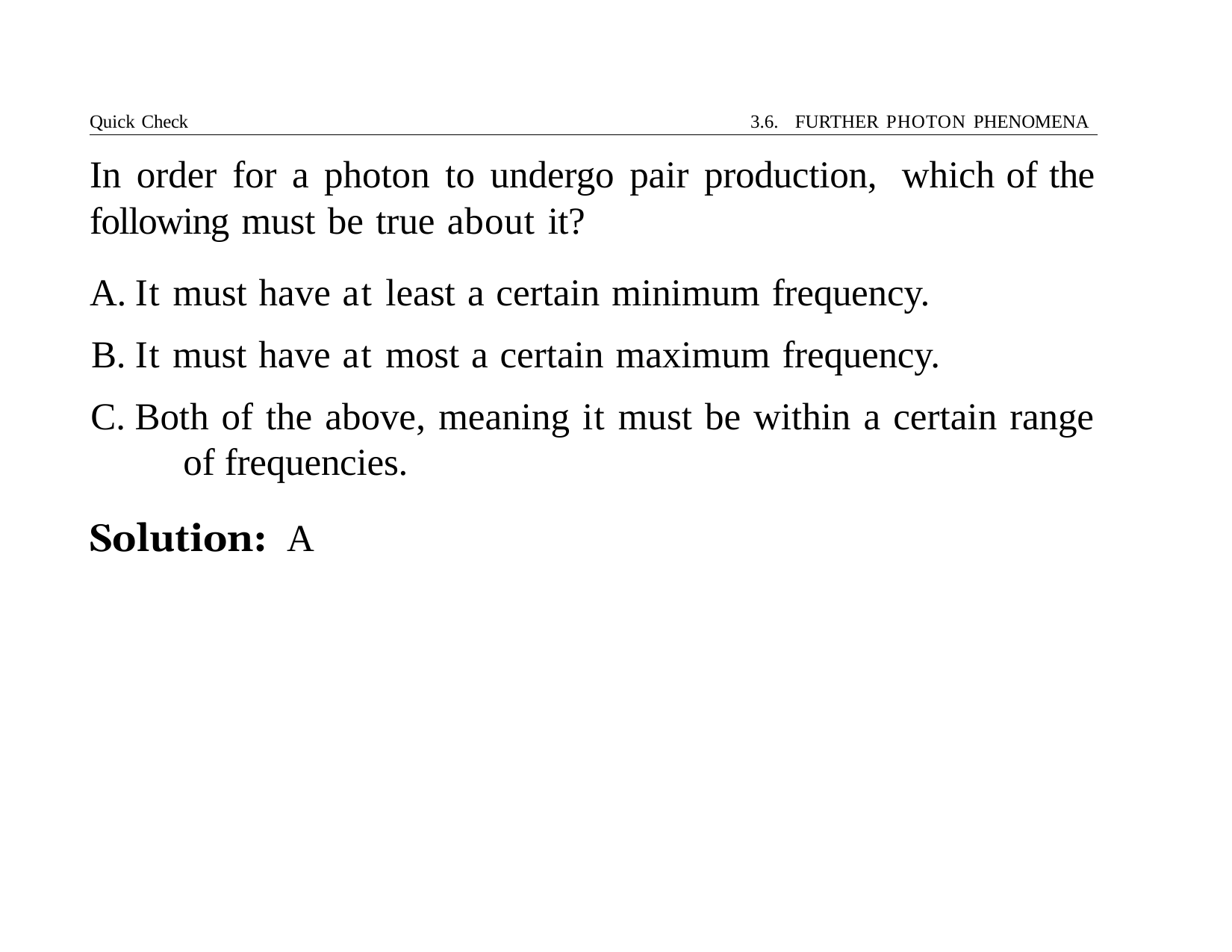

Quick Check	3.6.  FURTHER PHOTON PHENOMENA

# In order for a photon to undergo pair production,	which of the following must be true about it?
It must have at least a certain minimum frequency.
It must have at most a certain maximum frequency.
Both of the above, meaning it must be within a certain range 	of frequencies.
Solution:	A